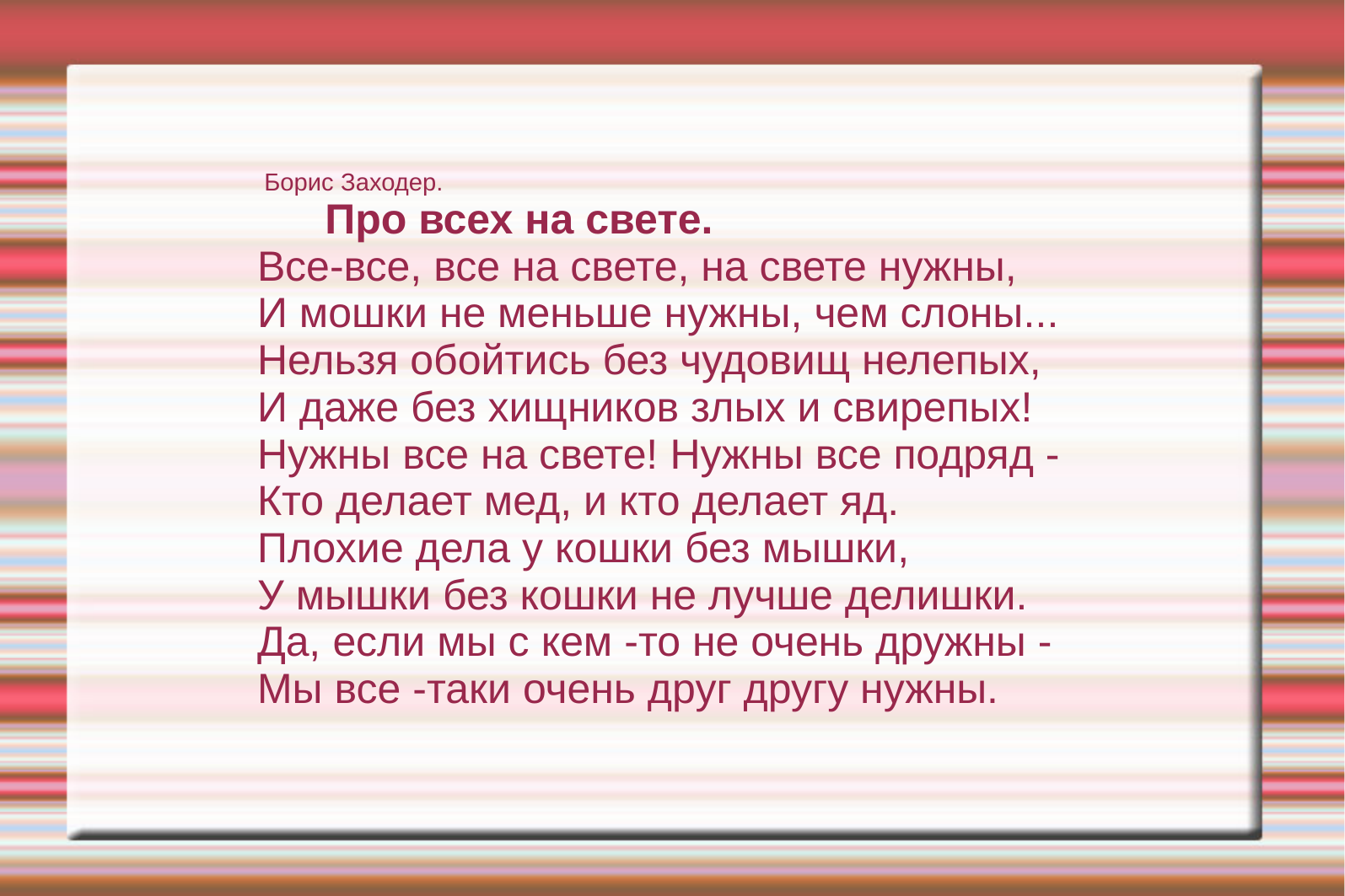

Борис Заходер.
       Про всех на свете.
Все-все, все на свете, на свете нужны,
И мошки не меньше нужны, чем слоны...
Нельзя обойтись без чудовищ нелепых,
И даже без хищников злых и свирепых!
Нужны все на свете! Нужны все подряд -
Кто делает мед, и кто делает яд.
Плохие дела у кошки без мышки,
У мышки без кошки не лучше делишки.
Да, если мы с кем -то не очень дружны -
Мы все -таки очень друг другу нужны.